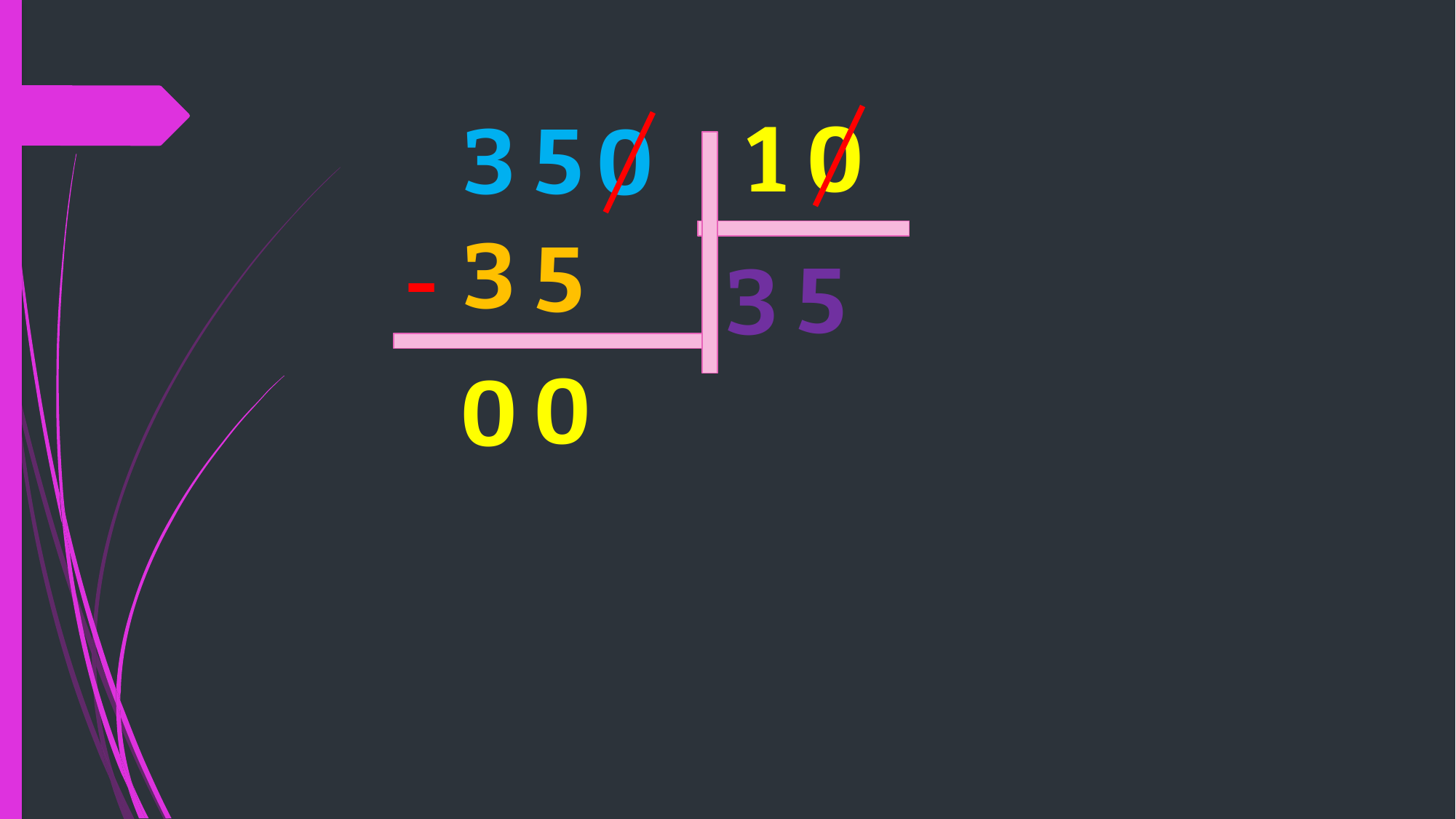

0
1
3
5
0

3
5

-
5
3

0
0